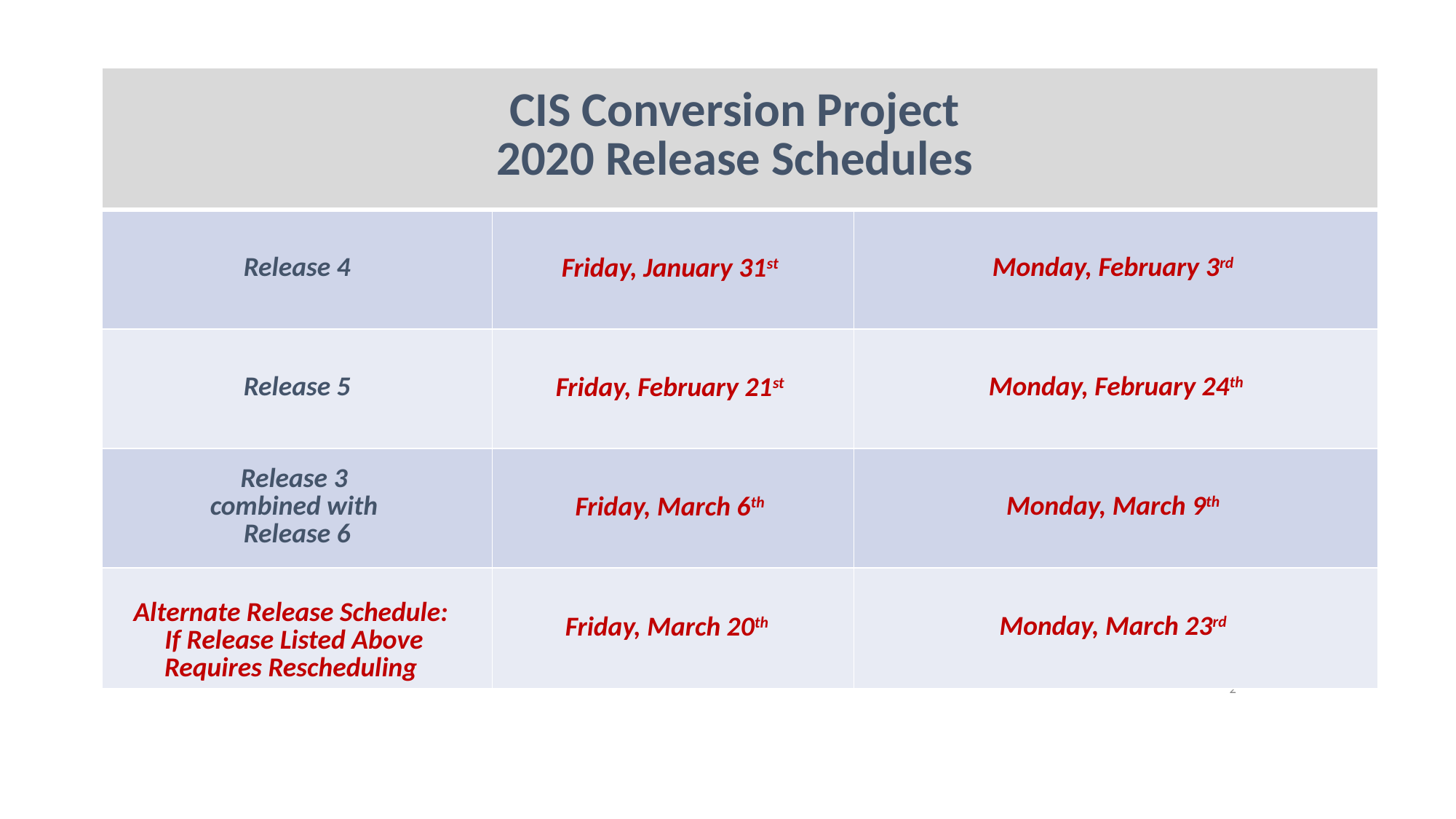

| CIS Conversion Project 2020 Release Schedules |  |  |
| --- | --- | --- |
| Release 4 | Friday, January 31st | Monday, February 3rd |
| Release 5 | Friday, February 21st | Monday, February 24th |
| Release 3 combined with Release 6 | Friday, March 6th | Monday, March 9th |
| Alternate Release Schedule: If Release Listed Above Requires Rescheduling | Friday, March 20th | Monday, March 23rd |
2